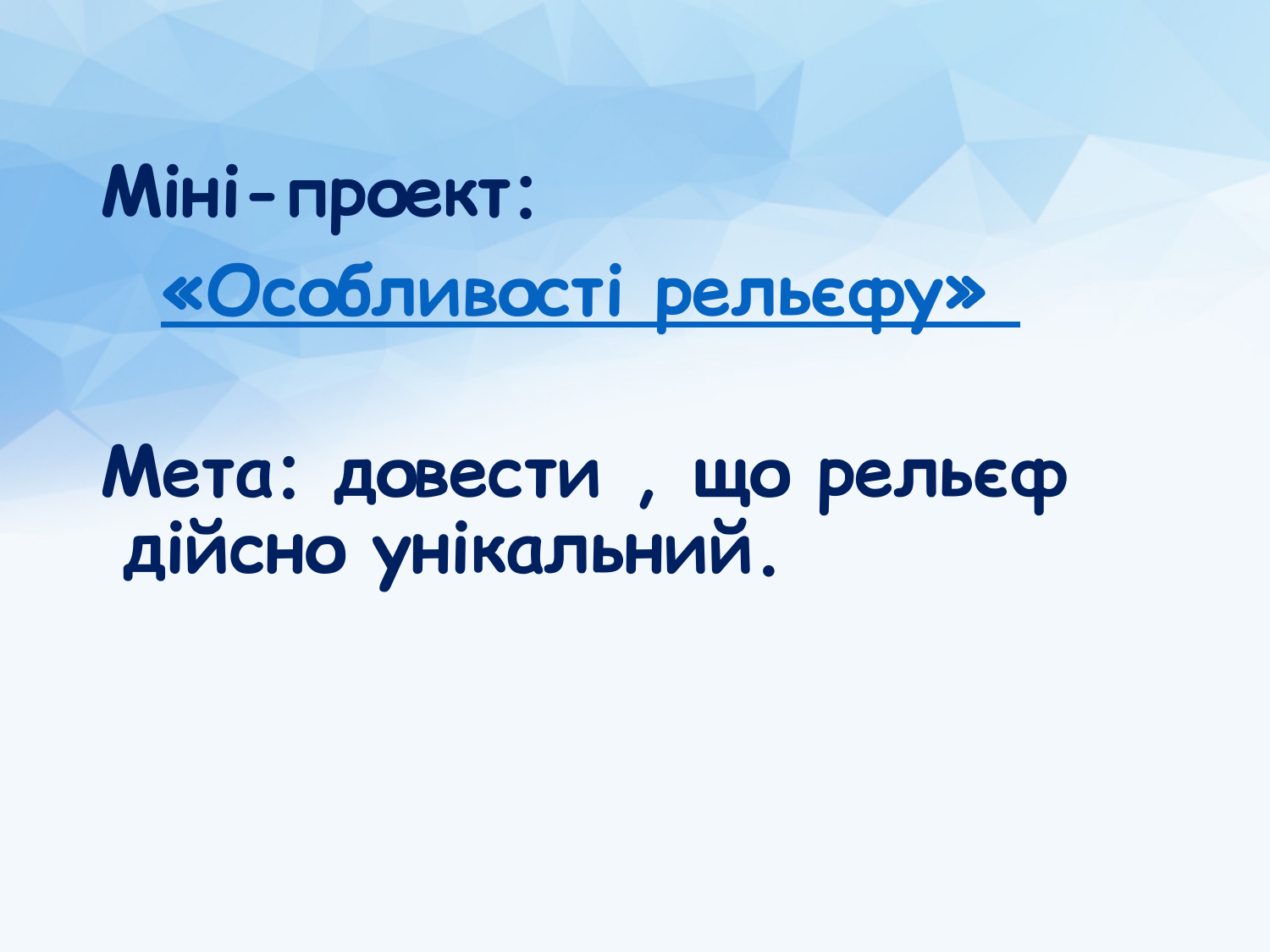

#
Міні-проект:
  «Особливості рельєфу»

Мета: довести , що рельєф дійсно унікальний.